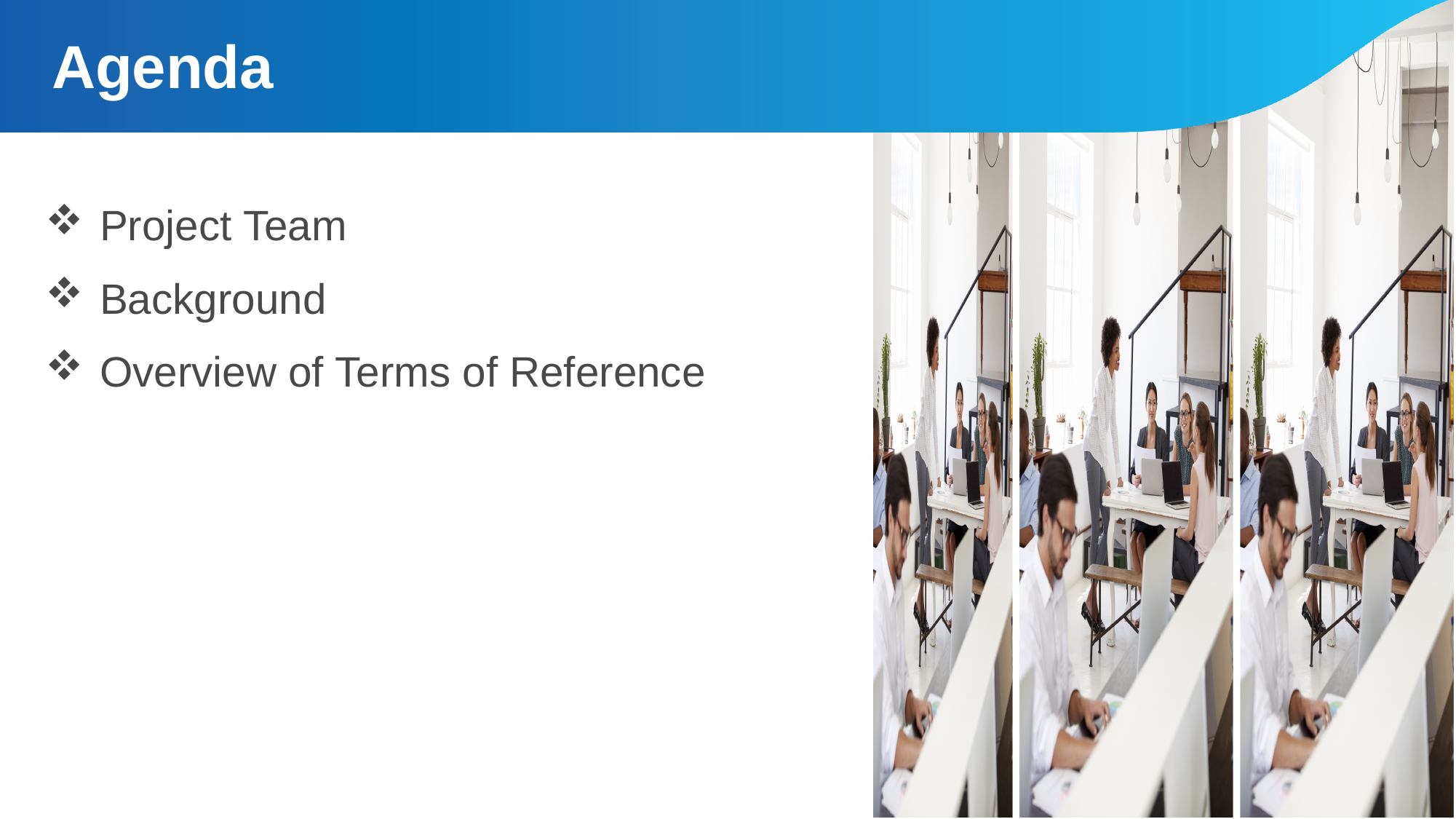

# Agenda
Project Team
Background
Overview of Terms of Reference
2